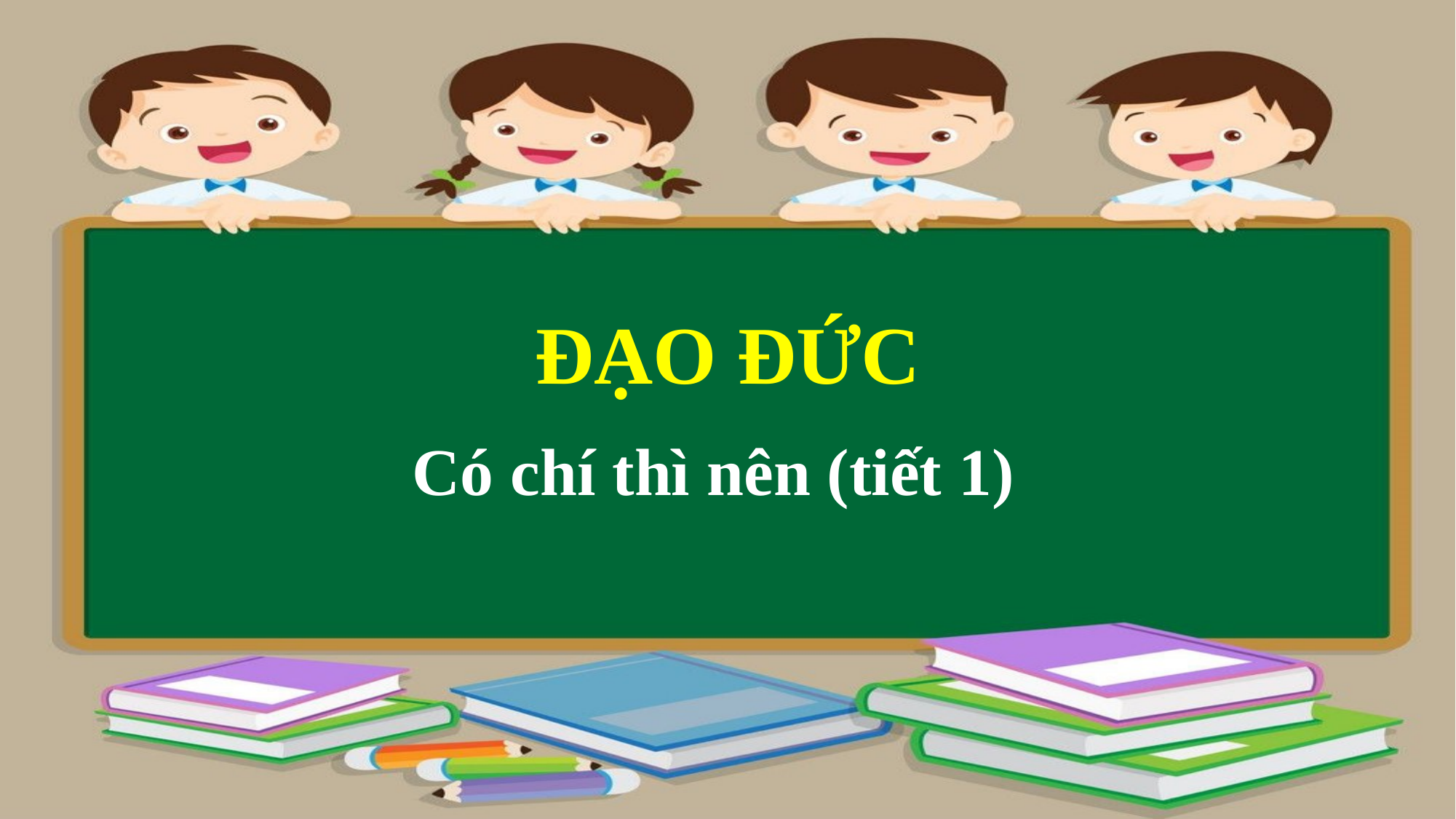

ĐẠO ĐỨC
Có chí thì nên (tiết 1)